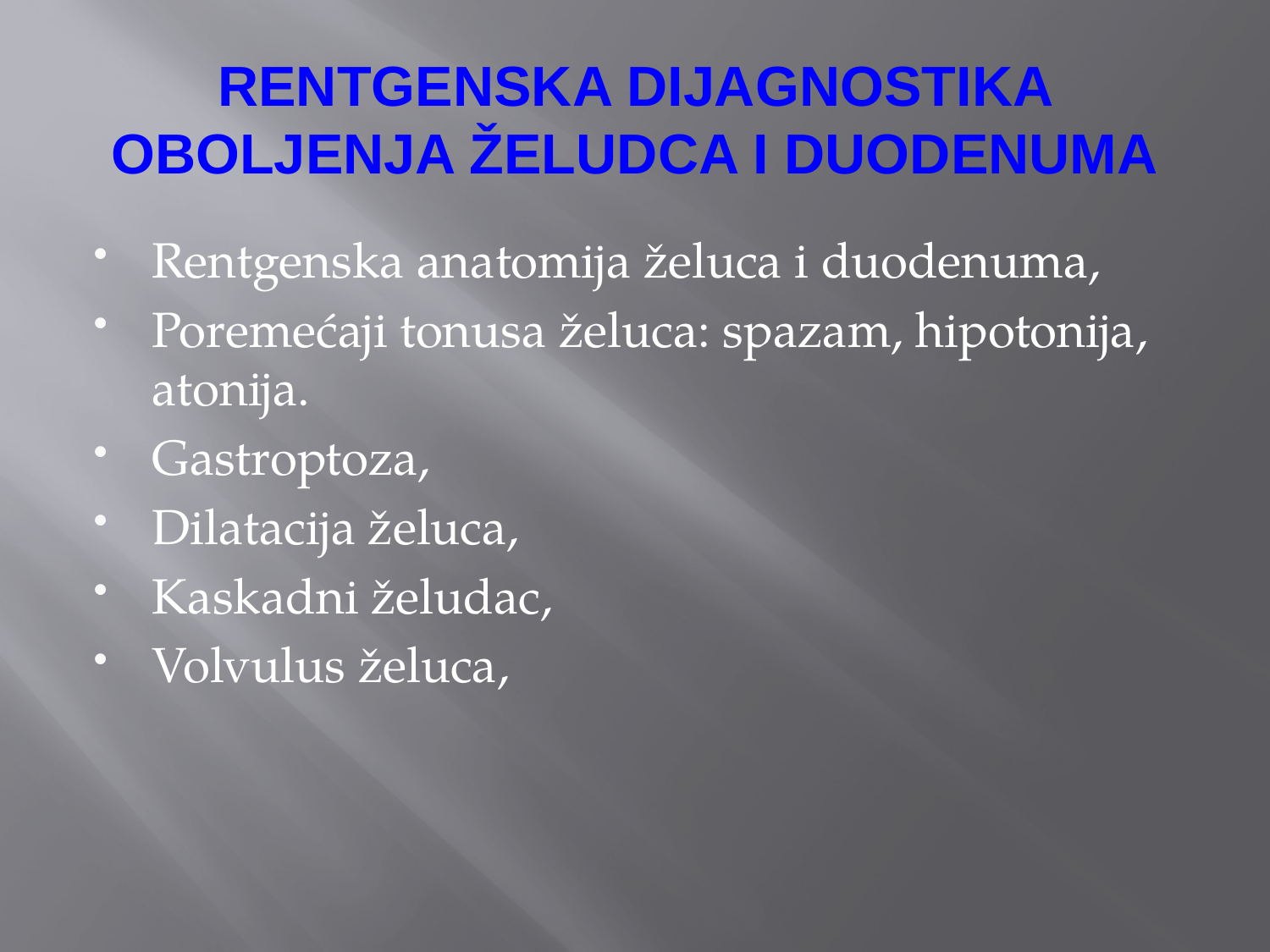

# RENTGENSKA DIJAGNOSTIKA OBOLJENJA ŽELUDCA I DUODENUMA
Rentgenska anatomija želuca i duodenuma,
Poremećaji tonusa želuca: spazam, hipotonija, atonija.
Gastroptoza,
Dilatacija želuca,
Kaskadni želudac,
Volvulus želuca,